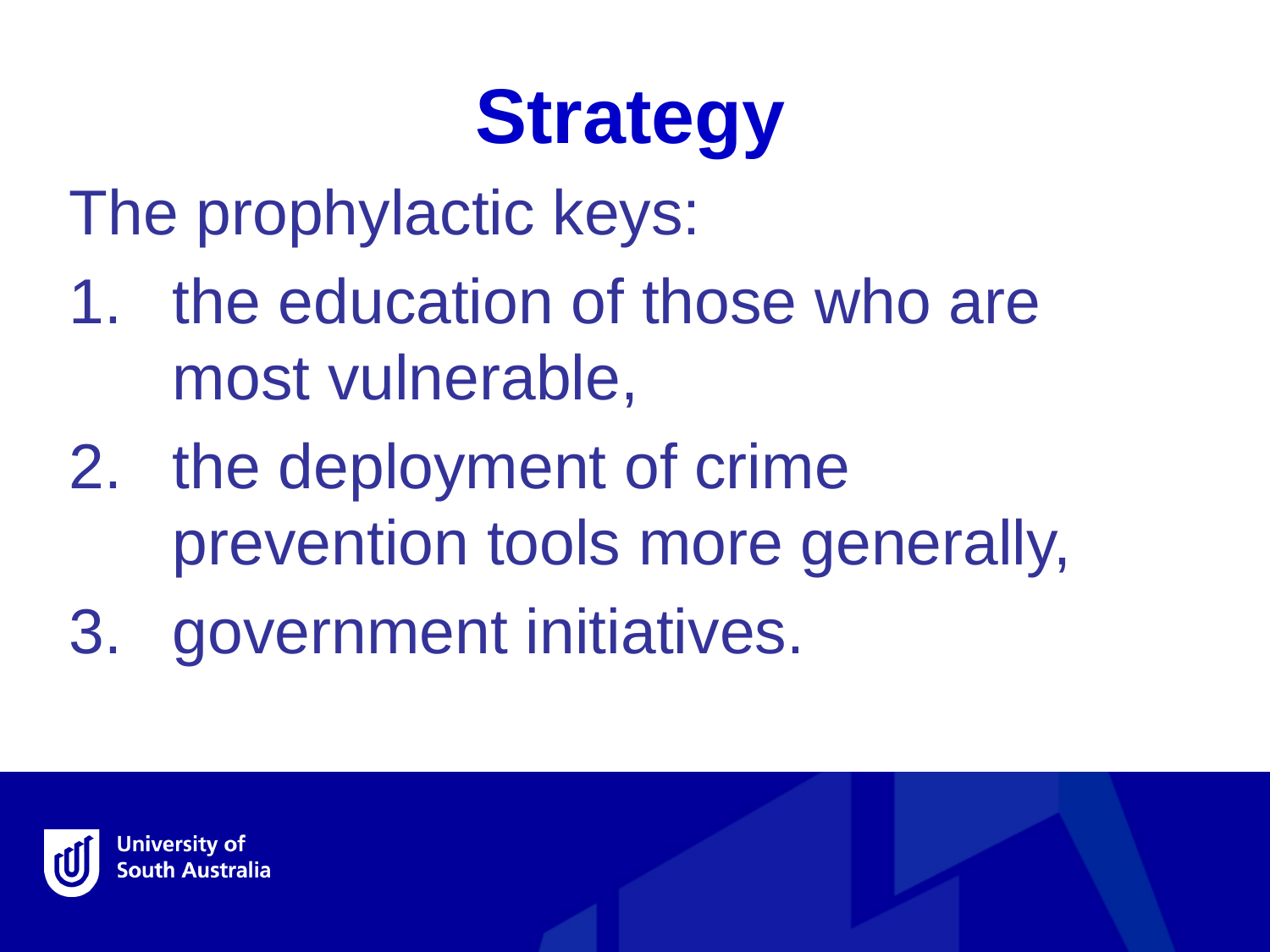

Strategy
The prophylactic keys:
the education of those who are most vulnerable,
the deployment of crime prevention tools more generally,
government initiatives.